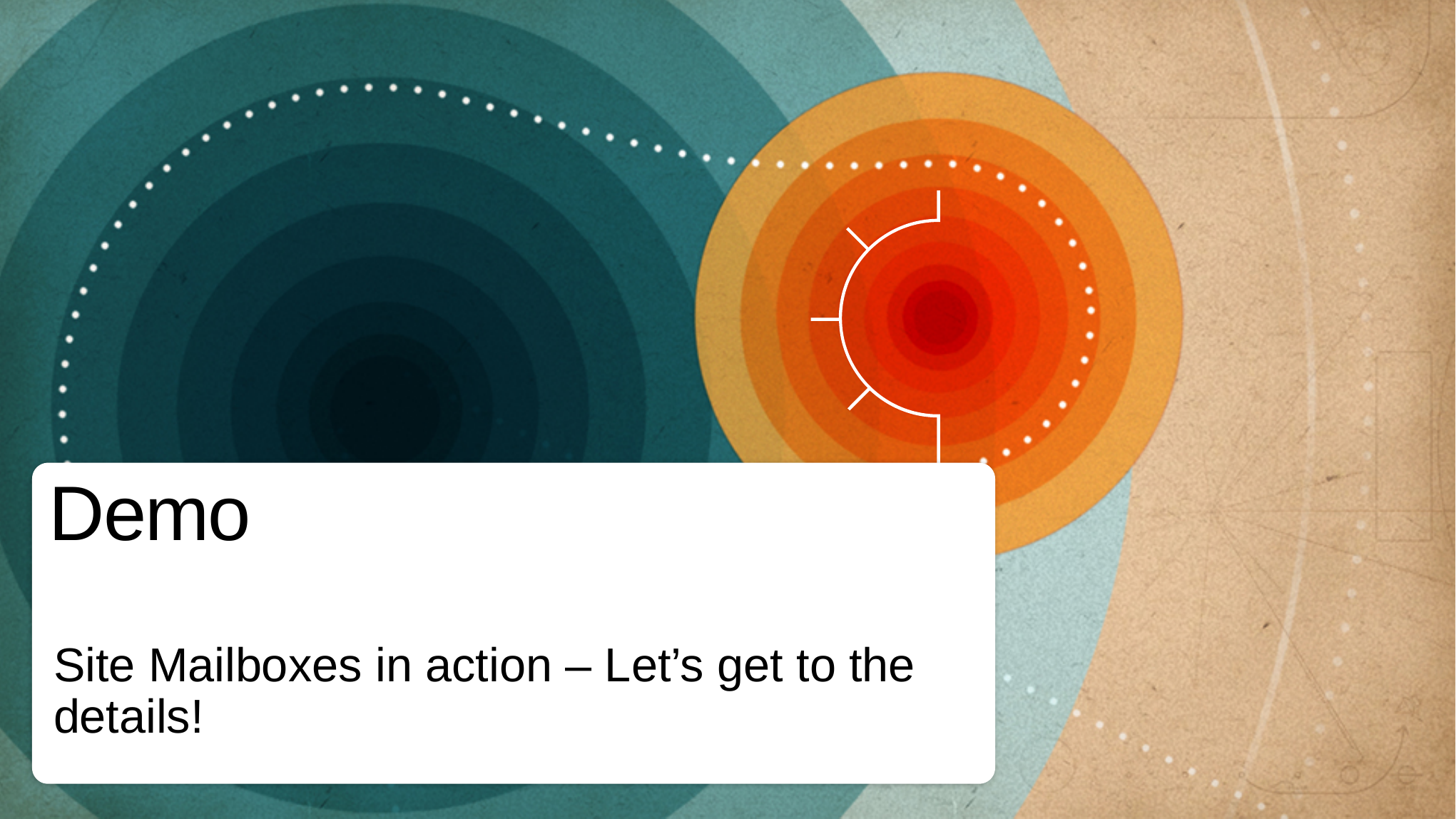

# Demo
Site Mailboxes in action – Let’s get to the details!